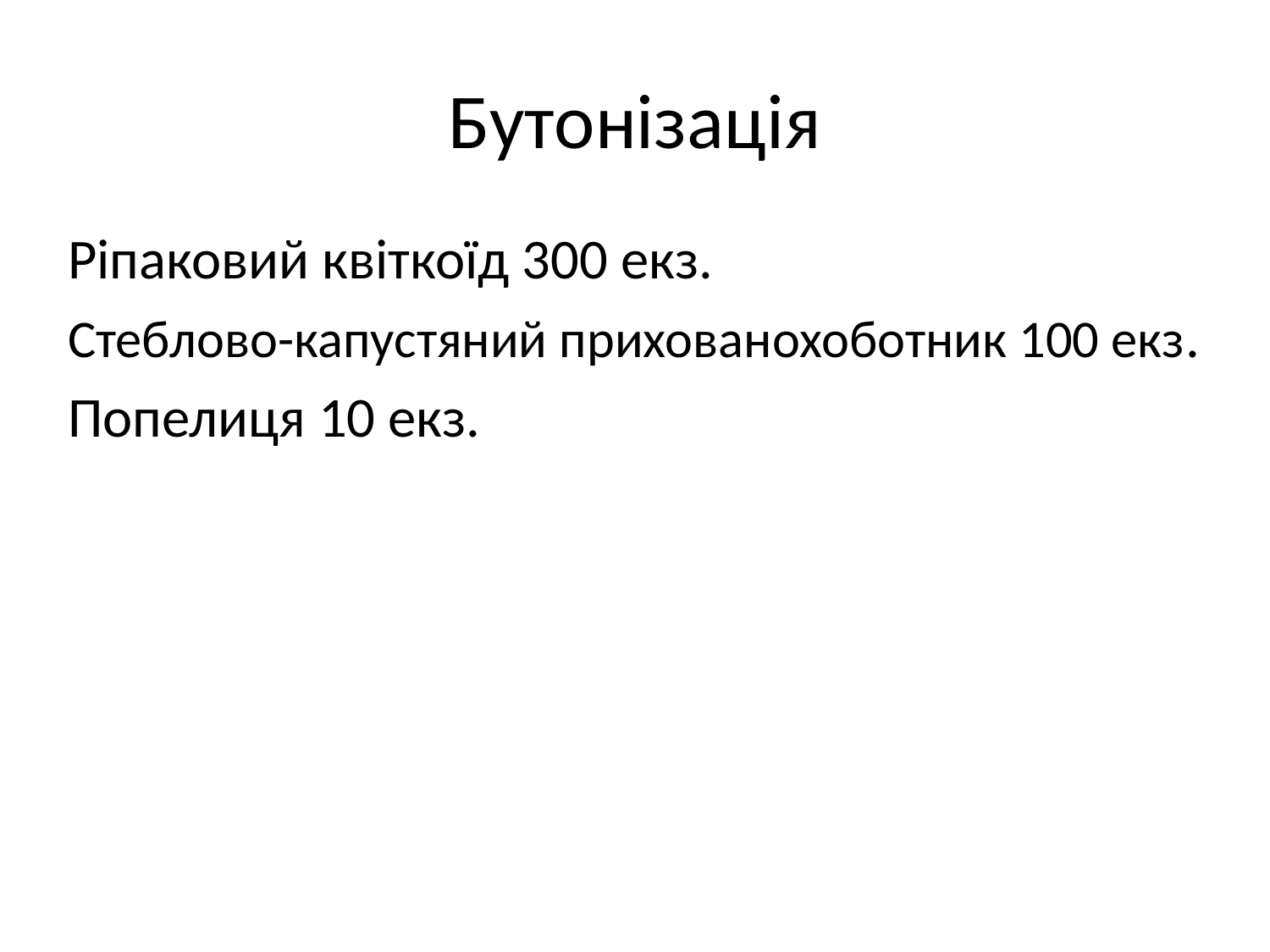

# Бутонізація
Ріпаковий квіткоїд 300 екз.
Стеблово-капустяний прихованохоботник 100 екз.
Попелиця 10 екз.